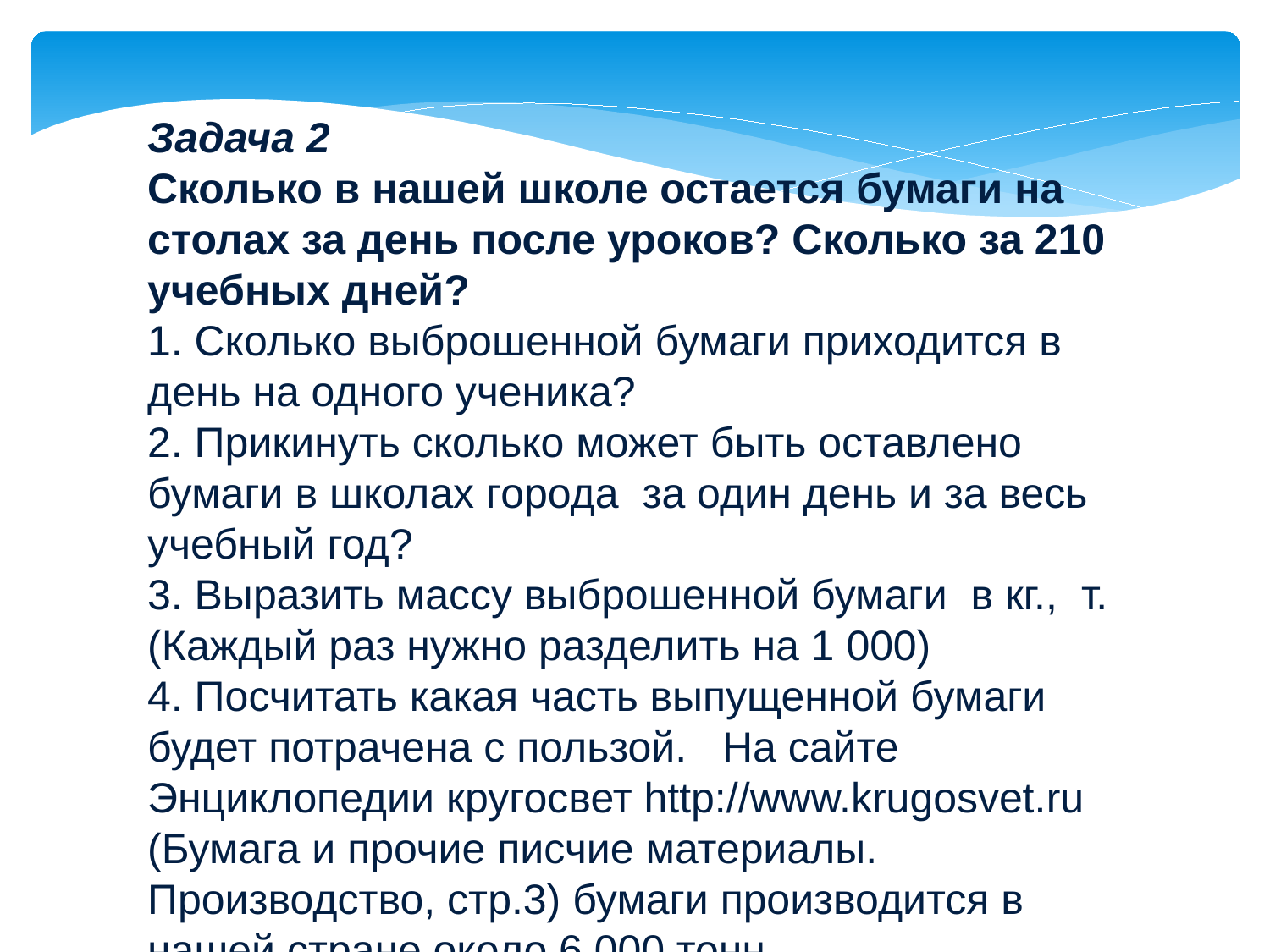

Задача 2
Сколько в нашей школе остается бумаги на столах за день после уроков? Сколько за 210 учебных дней?
1. Сколько выброшенной бумаги приходится в день на одного ученика?
2. Прикинуть сколько может быть оставлено бумаги в школах города  за один день и за весь учебный год?
3. Выразить массу выброшенной бумаги  в кг.,  т. (Каждый раз нужно разделить на 1 000)
4. Посчитать какая часть выпущенной бумаги будет потрачена с пользой.   На сайте Энциклопедии кругосвет http://www.krugosvet.ru (Бумага и прочие писчие материалы. Производство, стр.3) бумаги производится в нашей стране около 6 000 тонн.